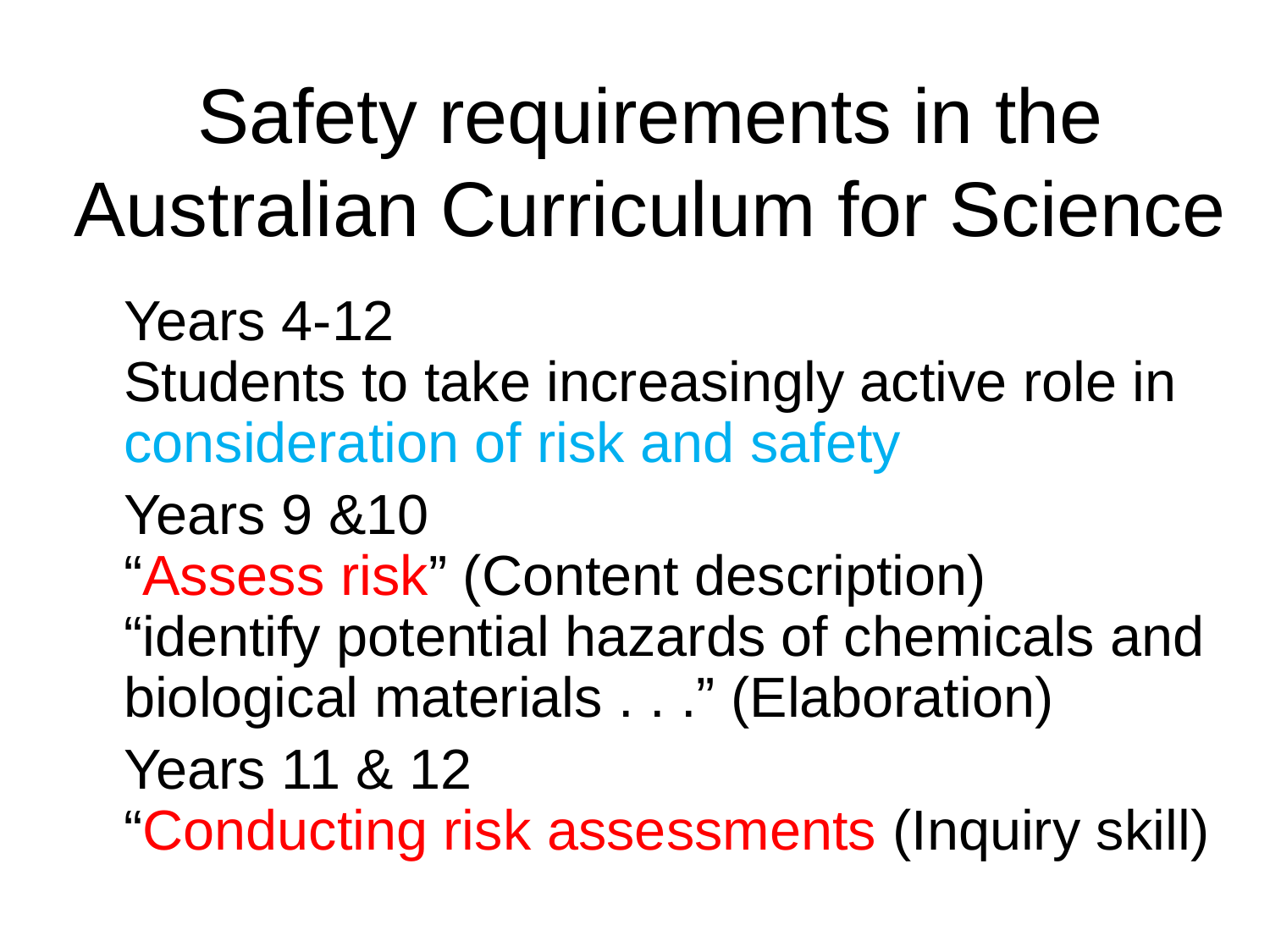

# Safety requirements in the Australian Curriculum for Science
	Years 4-12
Students to take increasingly active role in consideration of risk and safety
	Years 9 &10
“Assess risk” (Content description)
“identify potential hazards of chemicals and biological materials . . .” (Elaboration)
	Years 11 & 12
“Conducting risk assessments (Inquiry skill)